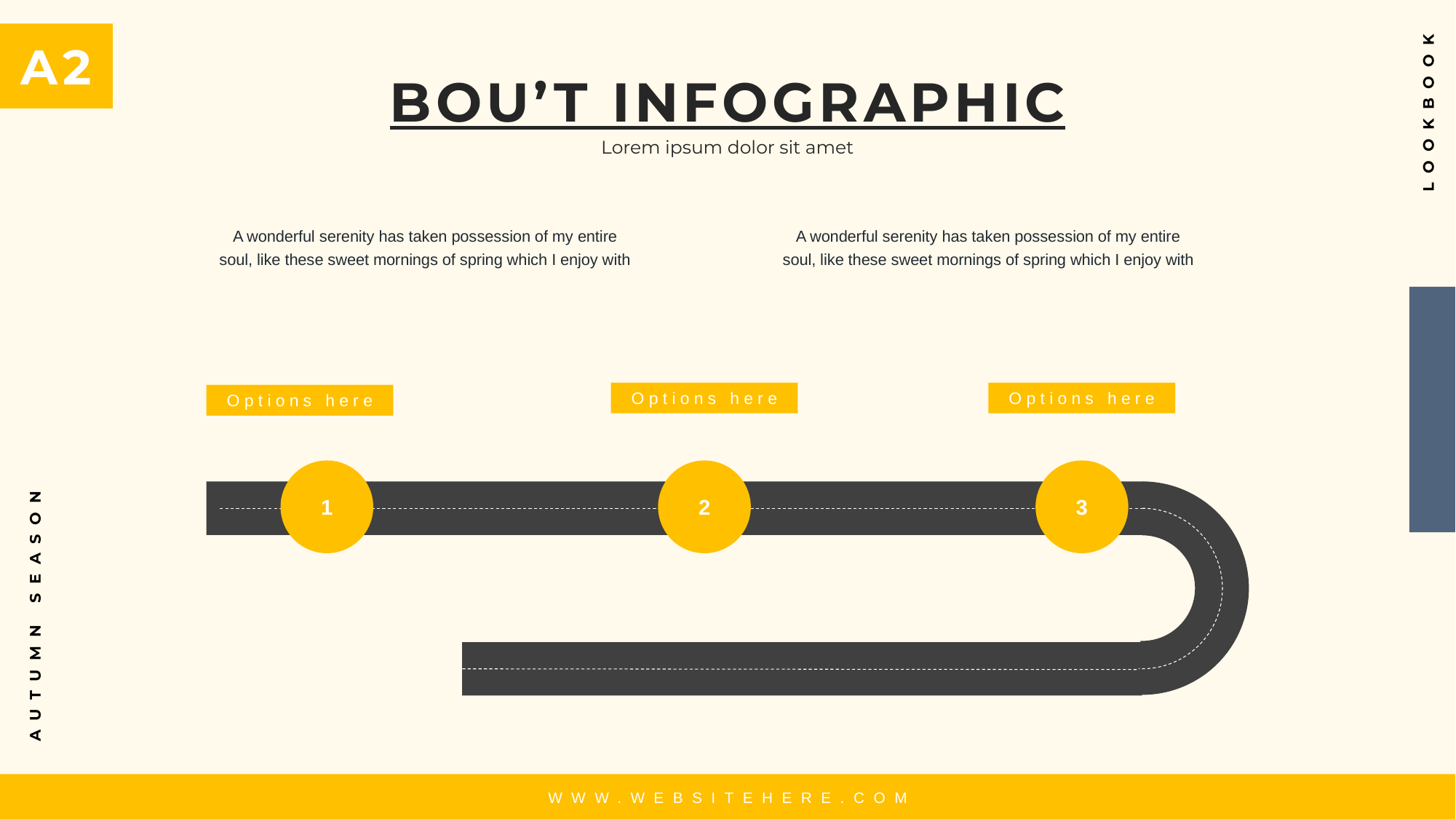

A2
BOU’T INFOGRAPHIC

WWW.WEBSITEHERE.COM
LOOKBOOK
Lorem ipsum dolor sit amet
A wonderful serenity has taken possession of my entire soul, like these sweet mornings of spring which I enjoy with
A wonderful serenity has taken possession of my entire soul, like these sweet mornings of spring which I enjoy with

Options here
Options here
Options here
1
2
3

AUTUMN SEASON